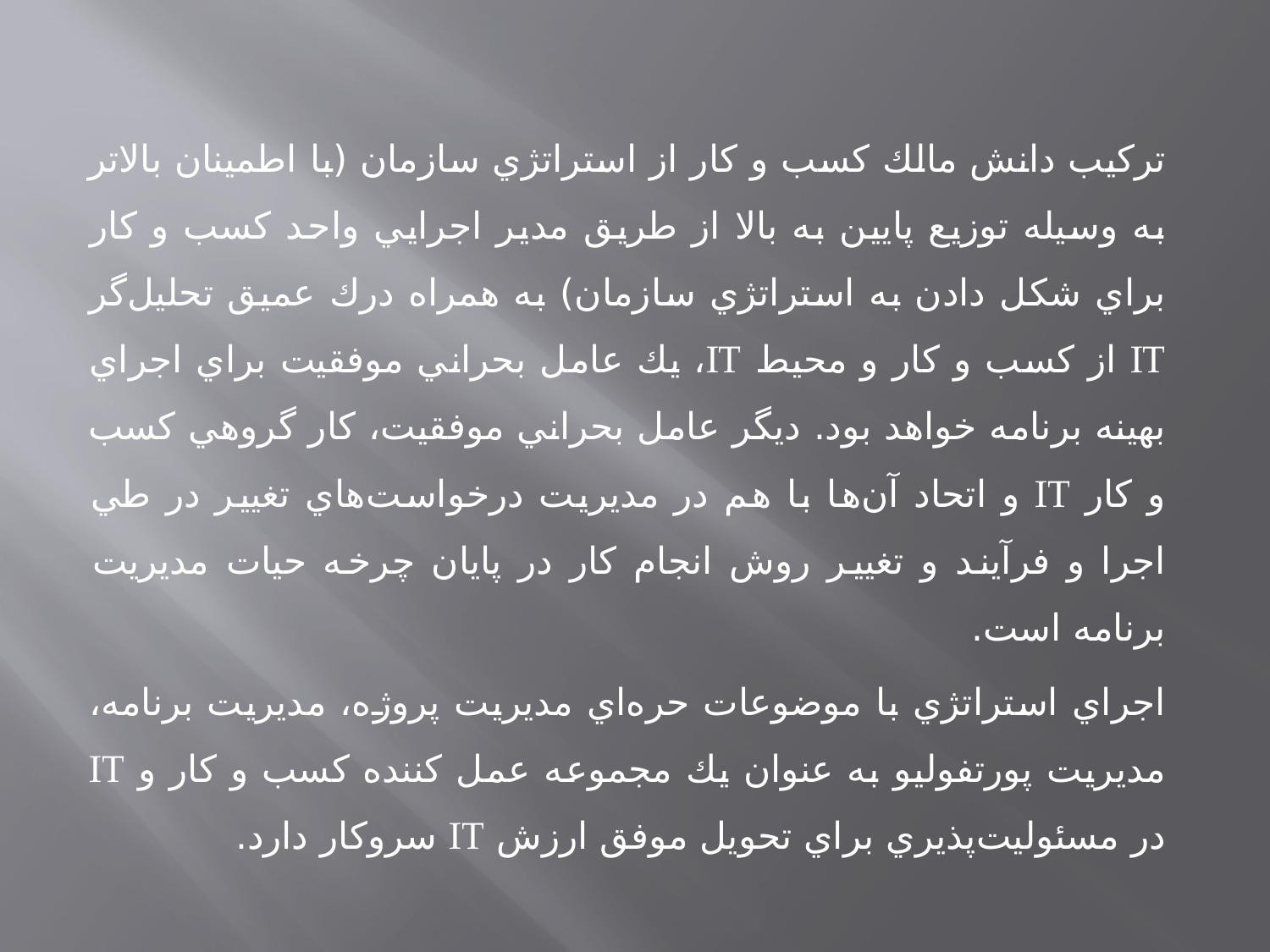

تركيب دانش مالك كسب و كار از استراتژي سازمان (با اطمينان بالاتر به وسيله توزيع پايين به بالا از طريق مدير اجرايي واحد كسب و كار براي شكل دادن به استراتژي سازمان) به همراه درك عميق تحليل‌گر IT از كسب و كار و محيط IT، يك عامل بحراني موفقيت براي اجراي بهينه برنامه خواهد بود. ديگر عامل بحراني موفقيت، كار گروهي كسب و كار IT و اتحاد آن‌ها با هم در مديريت درخواست‌هاي تغيير در طي اجرا و فرآيند و تغيير روش انجام كار در پايان چرخه حيات مديريت برنامه است.
اجراي استراتژي با موضوعات حره‌اي مديريت پروژه، مديريت برنامه، مديريت پورتفوليو به عنوان يك مجموعه عمل كننده كسب و كار و IT در مسئوليت‌پذيري براي تحويل موفق ارزش IT سروكار دارد.